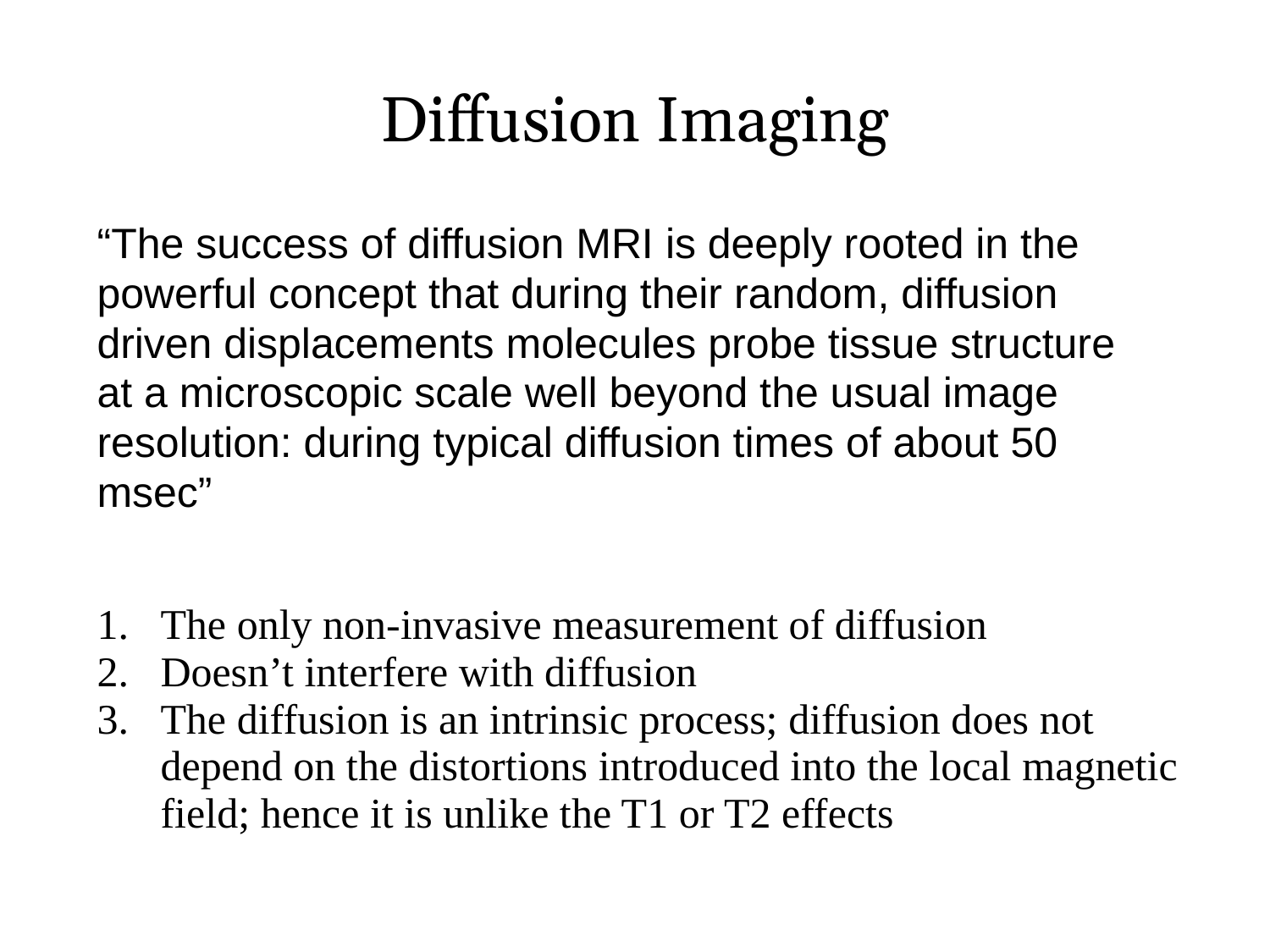

# Diffusion Imaging
“The success of diffusion MRI is deeply rooted in the powerful concept that during their random, diffusion driven displacements molecules probe tissue structure at a microscopic scale well beyond the usual image resolution: during typical diffusion times of about 50 msec”
The only non-invasive measurement of diffusion
Doesn’t interfere with diffusion
The diffusion is an intrinsic process; diffusion does not depend on the distortions introduced into the local magnetic field; hence it is unlike the T1 or T2 effects